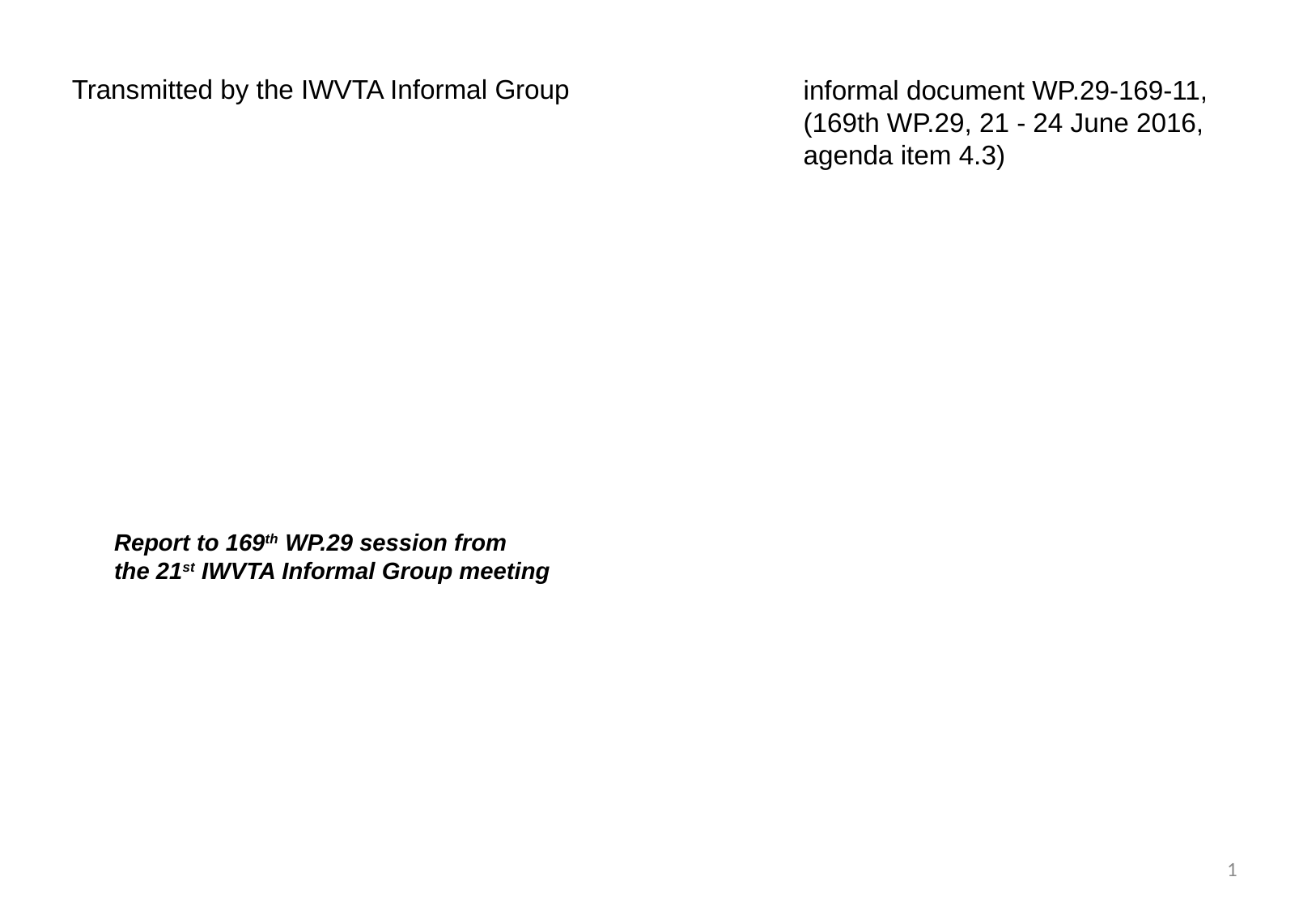

Transmitted by the IWVTA Informal Group
informal document WP.29-169-11,
(169th WP.29, 21 - 24 June 2016,
agenda item 4.3)
Report to 169th WP.29 session from
the 21st IWVTA Informal Group meeting
1